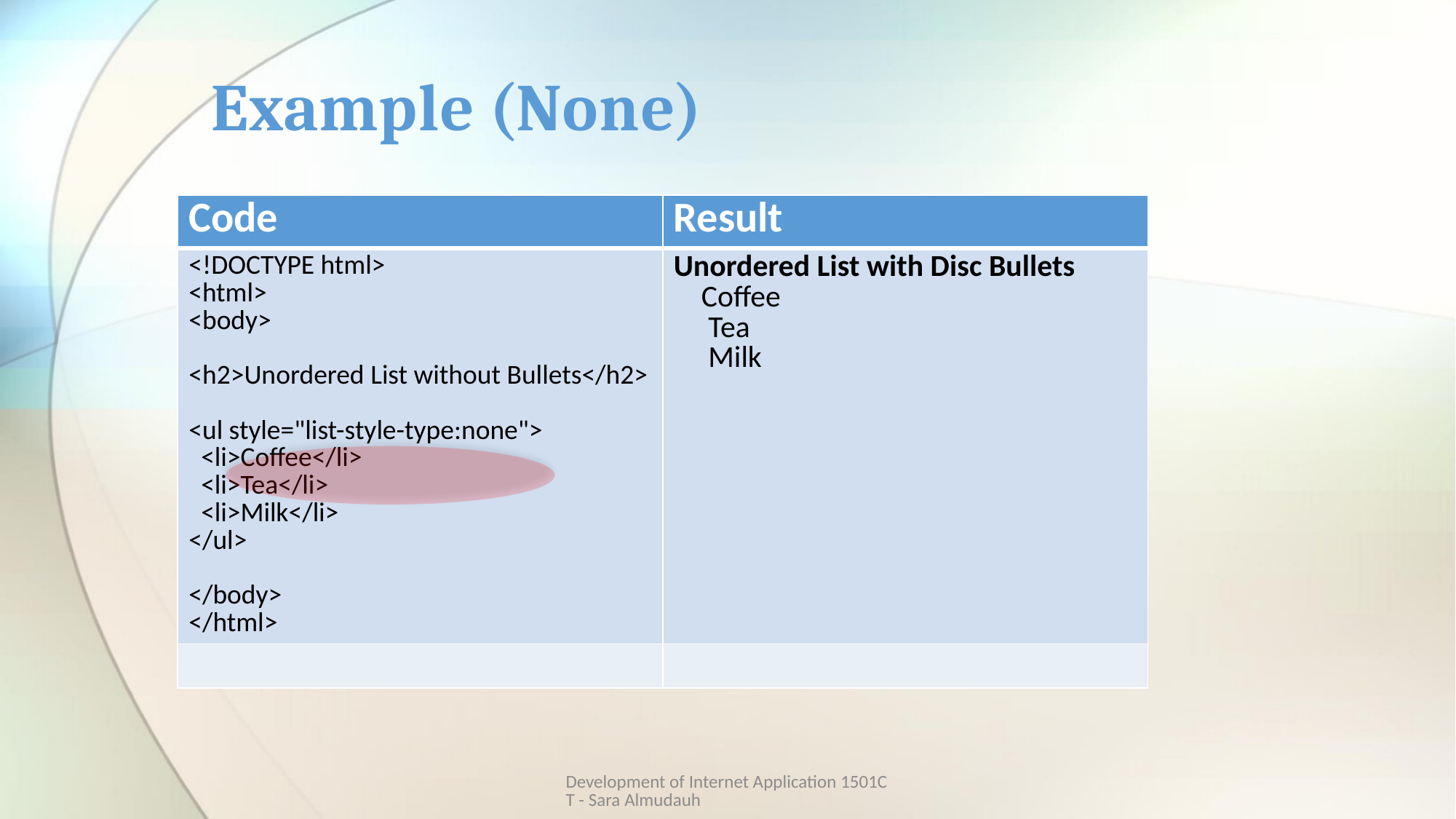

# Example (None)
| Code | Result |
| --- | --- |
| <!DOCTYPE html> <html> <body> <h2>Unordered List without Bullets</h2> <ul style="list-style-type:none"> <li>Coffee</li> <li>Tea</li> <li>Milk</li> </ul> </body> </html> | Unordered List with Disc Bullets Coffee Tea Milk |
|  |  |

Development of Internet Application 1501CT - Sara Almudauh